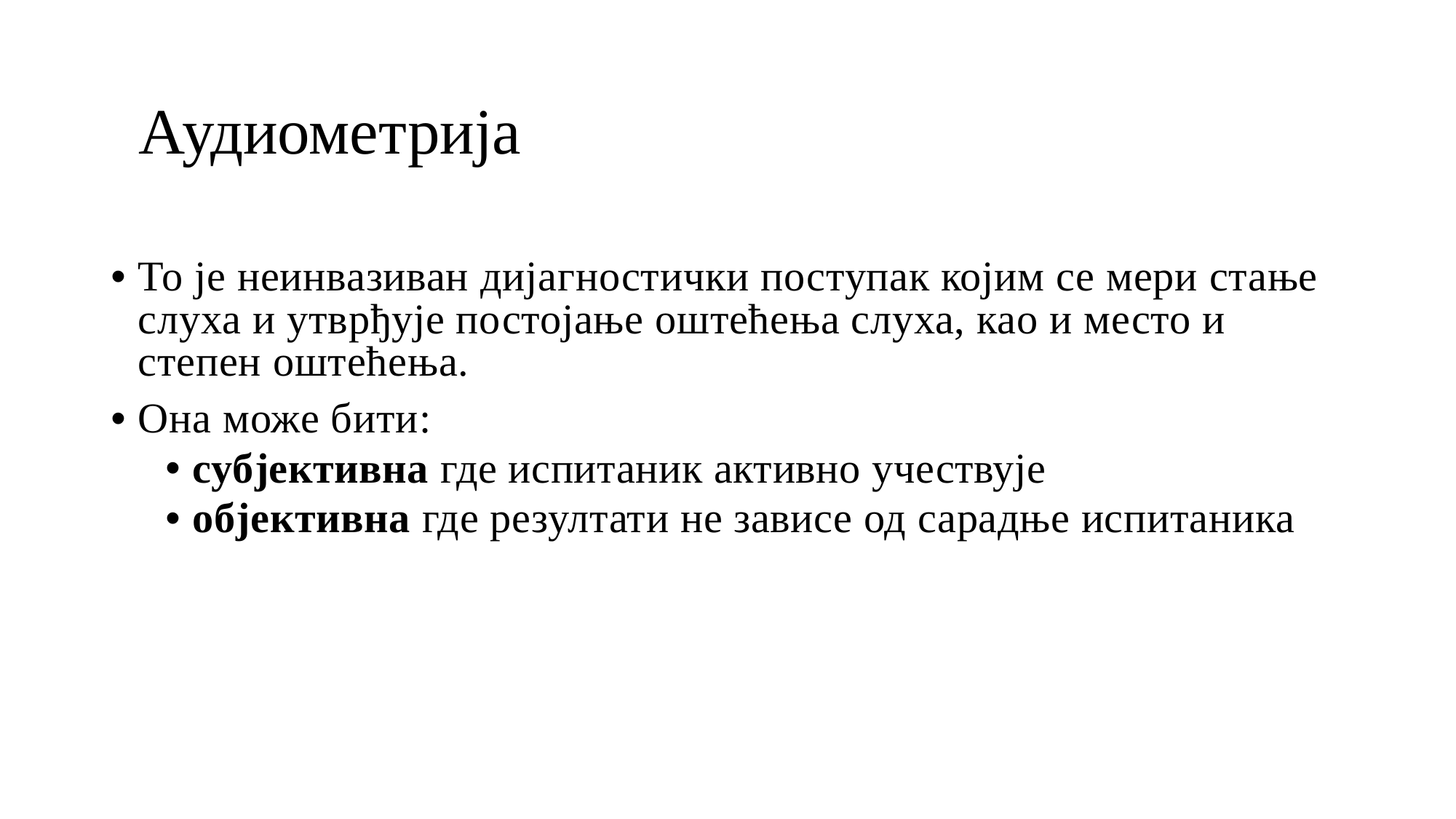

# Аудиометрија
То је неинвазиван дијагностички поступак којим се мери стање слуха и утврђује постојање оштећења слуха, као и место и степен оштећења.
Она може бити:
суб­јективна где испитаник активно учествује
објективна где резултати не зависе од сарадње испитаника